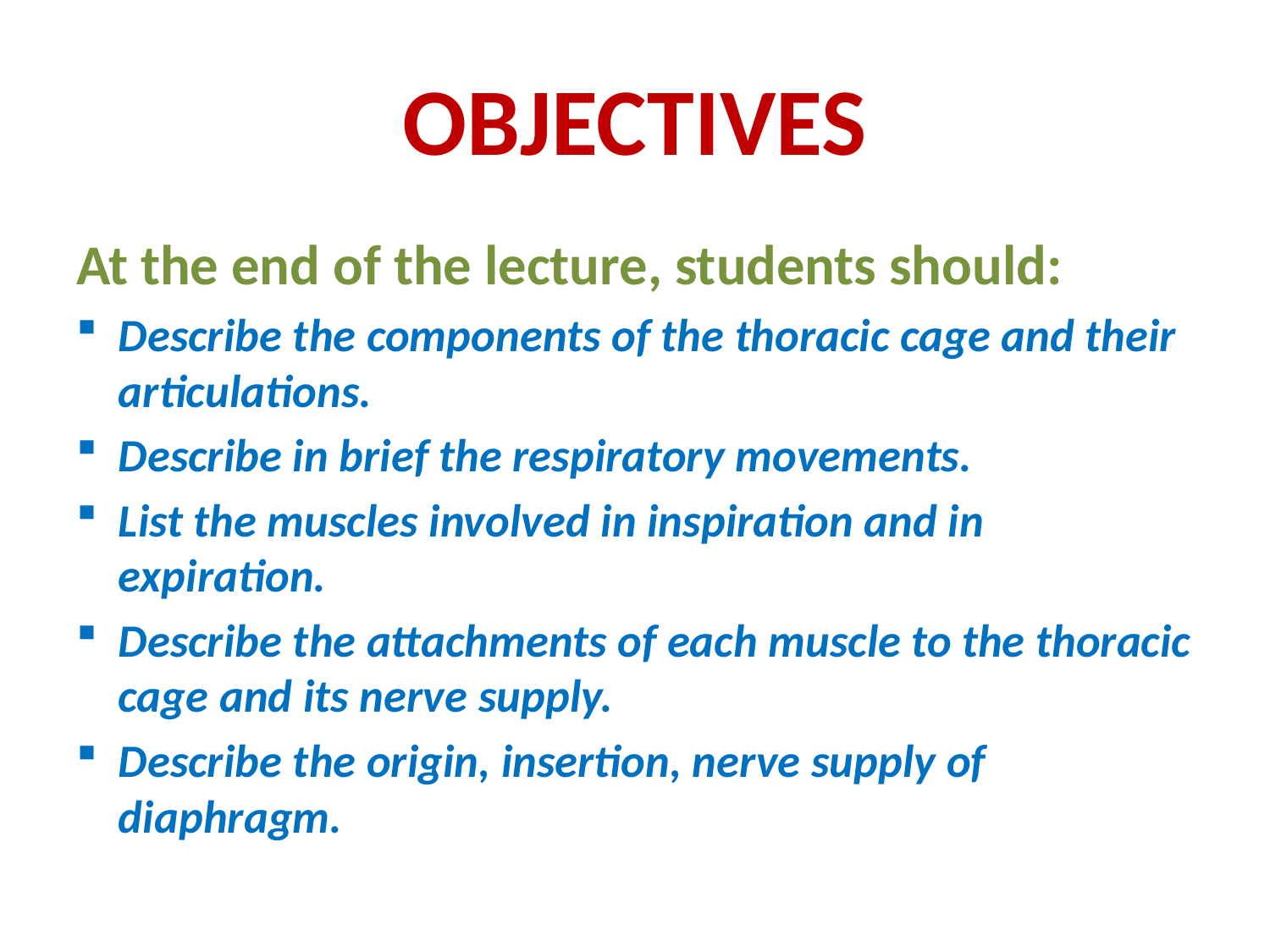

# OBJECTIVES
At the end of the lecture, students should:
Describe the components of the thoracic cage and their articulations.
Describe in brief the respiratory movements.
List the muscles involved in inspiration and in expiration.
Describe the attachments of each muscle to the thoracic cage and its nerve supply.
Describe the origin, insertion, nerve supply of diaphragm.